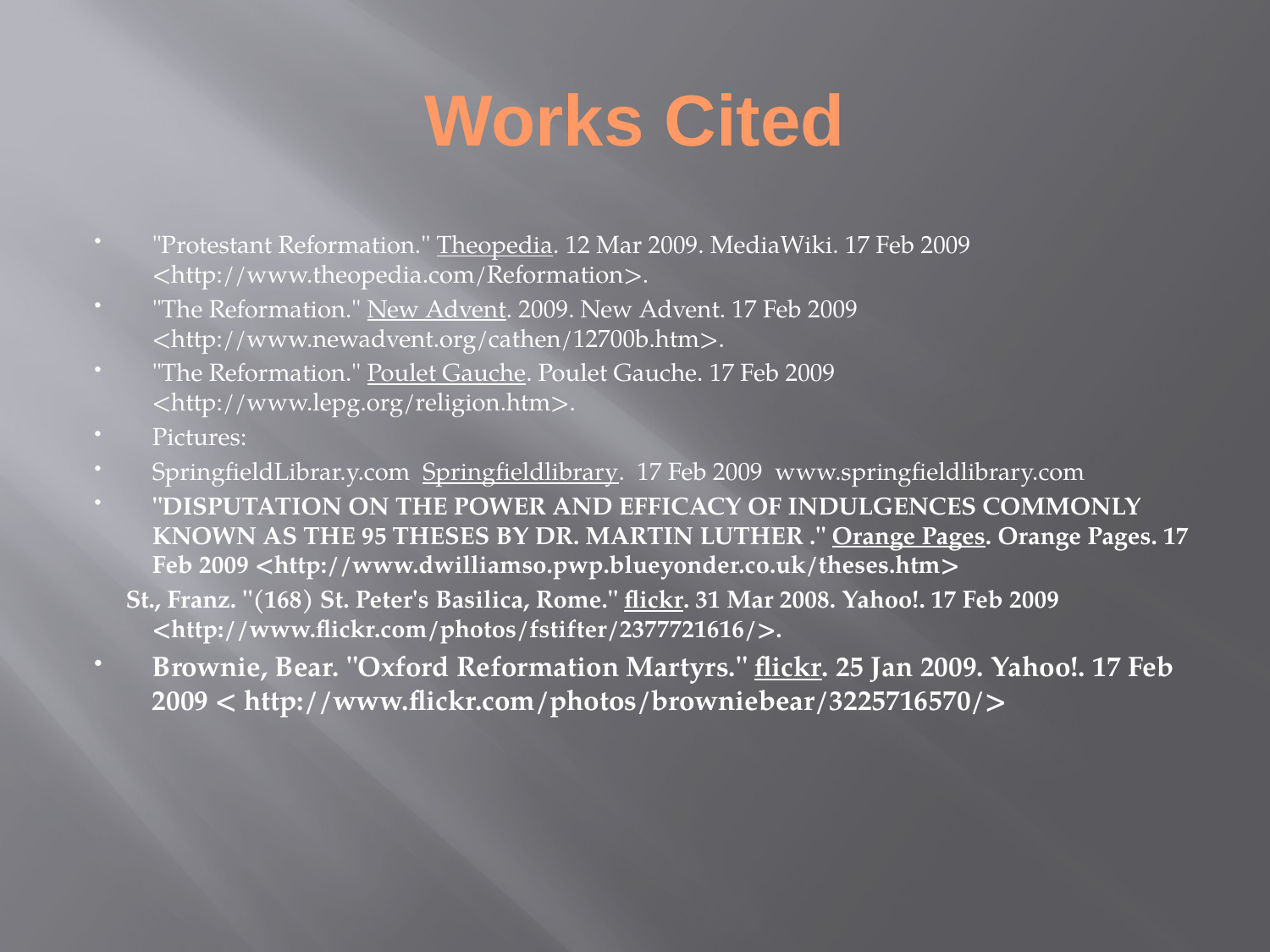

# Works Cited
"Protestant Reformation." Theopedia. 12 Mar 2009. MediaWiki. 17 Feb 2009 <http://www.theopedia.com/Reformation>.
"The Reformation." New Advent. 2009. New Advent. 17 Feb 2009 <http://www.newadvent.org/cathen/12700b.htm>.
"The Reformation." Poulet Gauche. Poulet Gauche. 17 Feb 2009 <http://www.lepg.org/religion.htm>.
Pictures:
SpringfieldLibrar.y.com  Springfieldlibrary.  17 Feb 2009  www.springfieldlibrary.com
"DISPUTATION ON THE POWER AND EFFICACY OF INDULGENCES COMMONLY KNOWN AS THE 95 THESES BY DR. MARTIN LUTHER ." Orange Pages. Orange Pages. 17 Feb 2009 <http://www.dwilliamso.pwp.blueyonder.co.uk/theses.htm>
     St., Franz. "(168) St. Peter's Basilica, Rome." flickr. 31 Mar 2008. Yahoo!. 17 Feb 2009 <http://www.flickr.com/photos/fstifter/2377721616/>.
Brownie, Bear. "Oxford Reformation Martyrs." flickr. 25 Jan 2009. Yahoo!. 17 Feb 2009 < http://www.flickr.com/photos/browniebear/3225716570/>